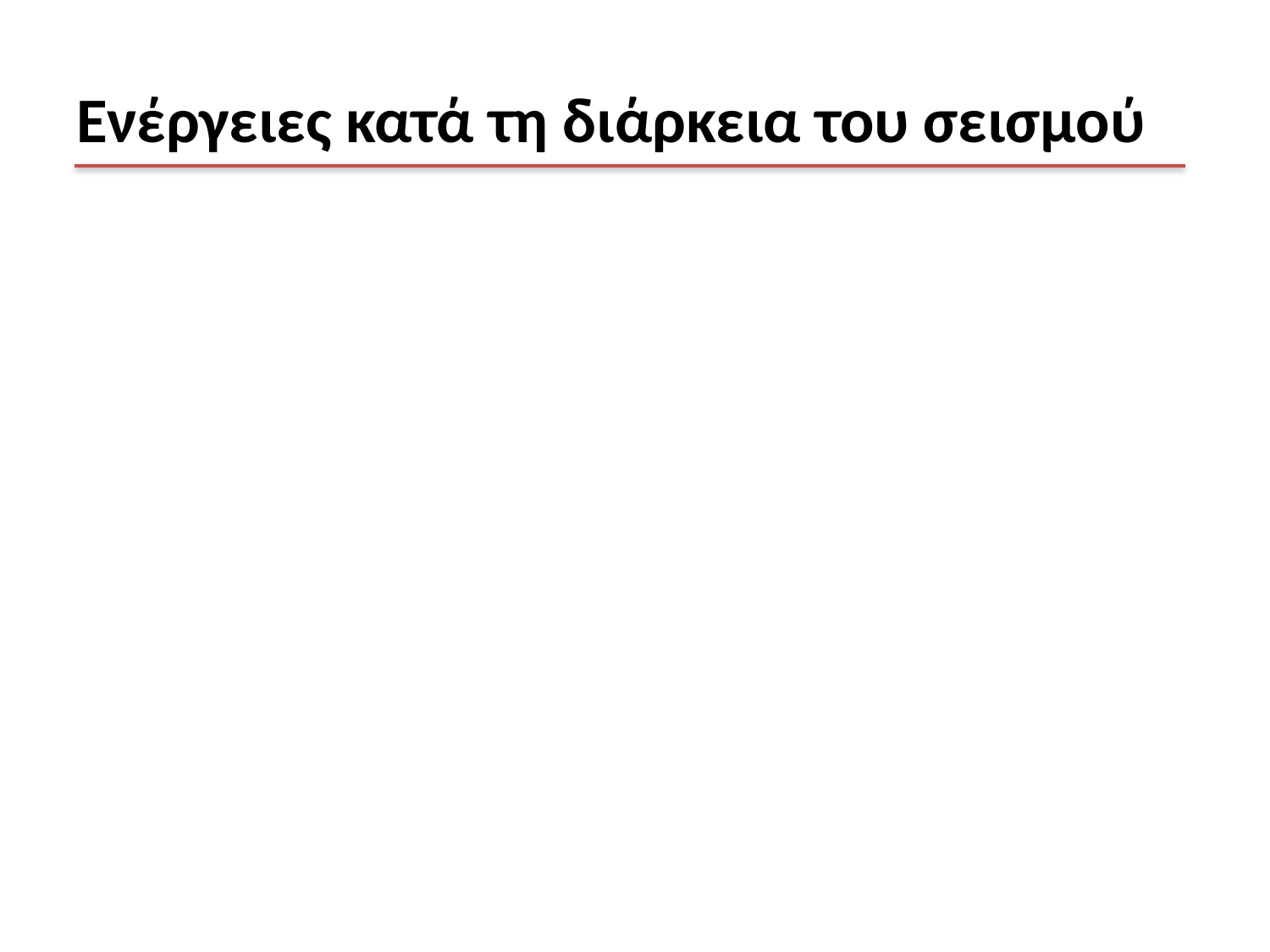

# Ενέργειες κατά τη διάρκεια του σεισμού